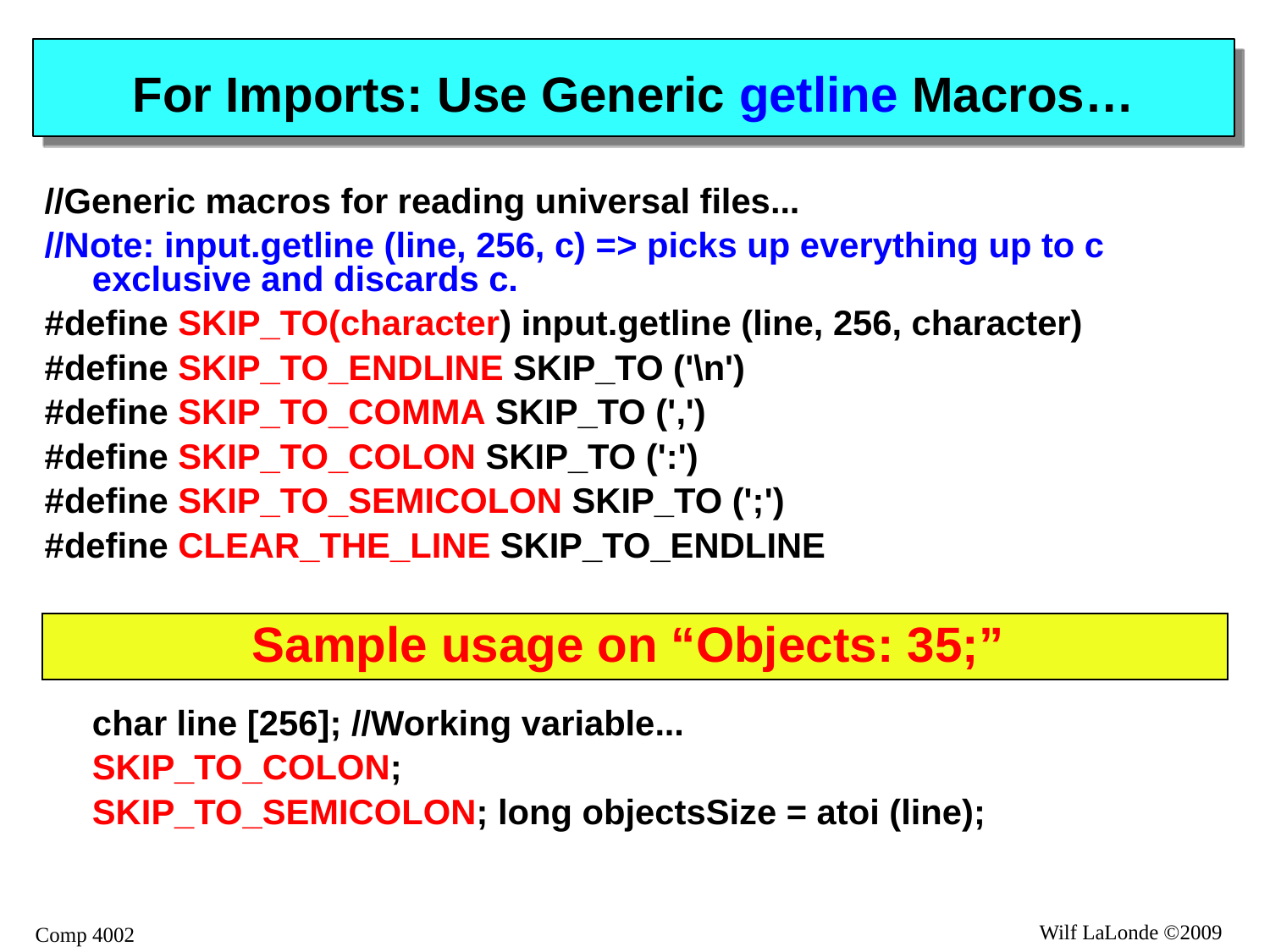

# For Imports: Use Generic getline Macros…
//Generic macros for reading universal files...
//Note: input.getline (line, 256, c) => picks up everything up to c exclusive and discards c.
#define SKIP_TO(character) input.getline (line, 256, character)
#define SKIP_TO_ENDLINE SKIP_TO ('\n')
#define SKIP_TO_COMMA SKIP_TO (',')
#define SKIP_TO_COLON SKIP_TO (':')
#define SKIP_TO_SEMICOLON SKIP_TO (';')
#define CLEAR_THE_LINE SKIP_TO_ENDLINE

	char line [256]; //Working variable...
	SKIP_TO_COLON;
	SKIP_TO_SEMICOLON; long objectsSize = atoi (line);

Sample usage on “Objects: 35;”